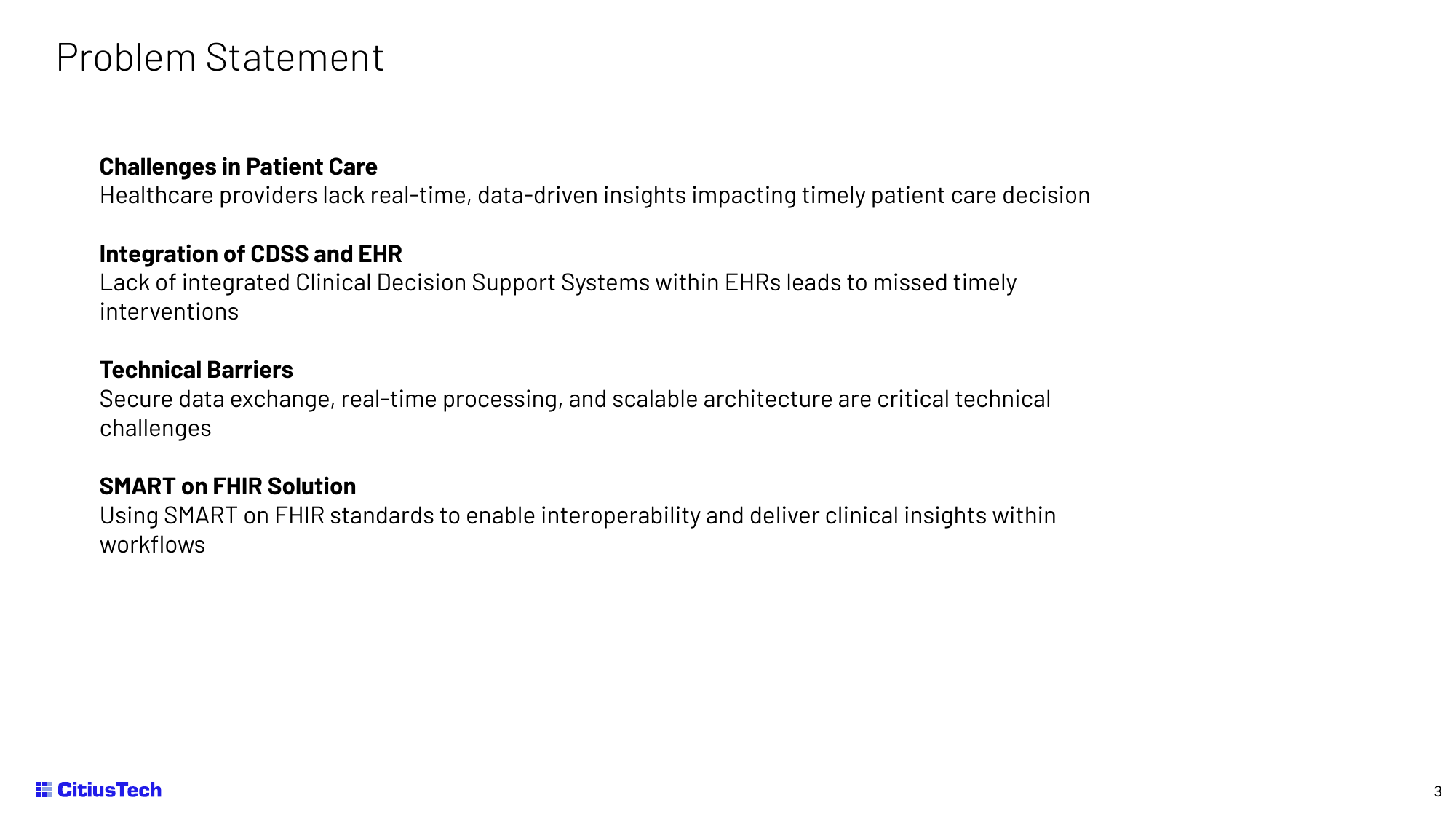

# Problem Statement
Challenges in Patient Care​
Healthcare providers lack real-time, data-driven insights impacting timely patient care decision​

Integration of CDSS and EHR​
Lack of integrated Clinical Decision Support Systems within EHRs leads to missed timely
interventions

Technical Barriers​
Secure data exchange, real-time processing, and scalable architecture are critical technical
challenges

SMART on FHIR Solution​
Using SMART on FHIR standards to enable interoperability and deliver clinical insights within
workflows